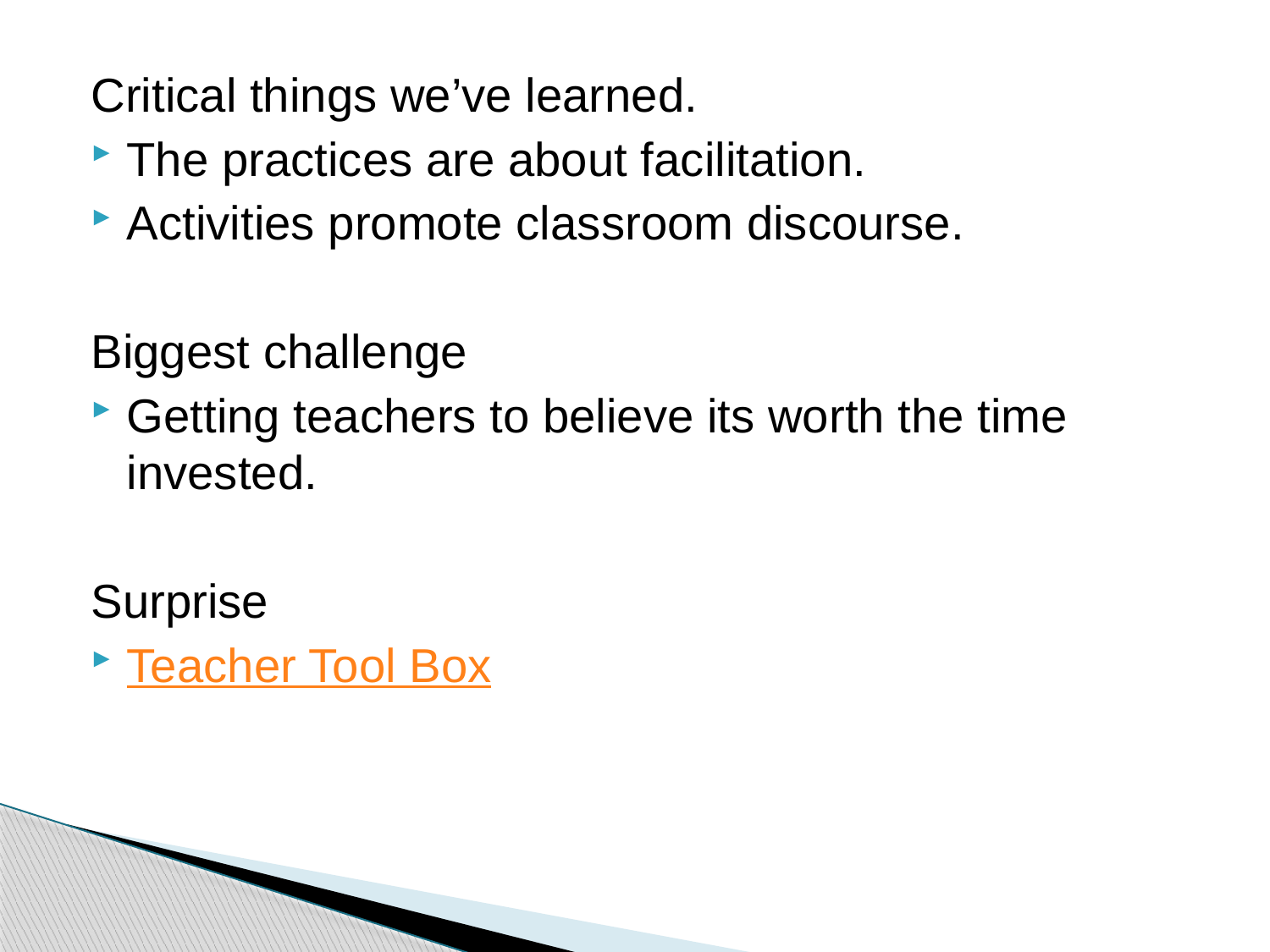

Critical things we’ve learned.
The practices are about facilitation.
Activities promote classroom discourse.

Biggest challenge
Getting teachers to believe its worth the time invested.

Surprise
Teacher Tool Box